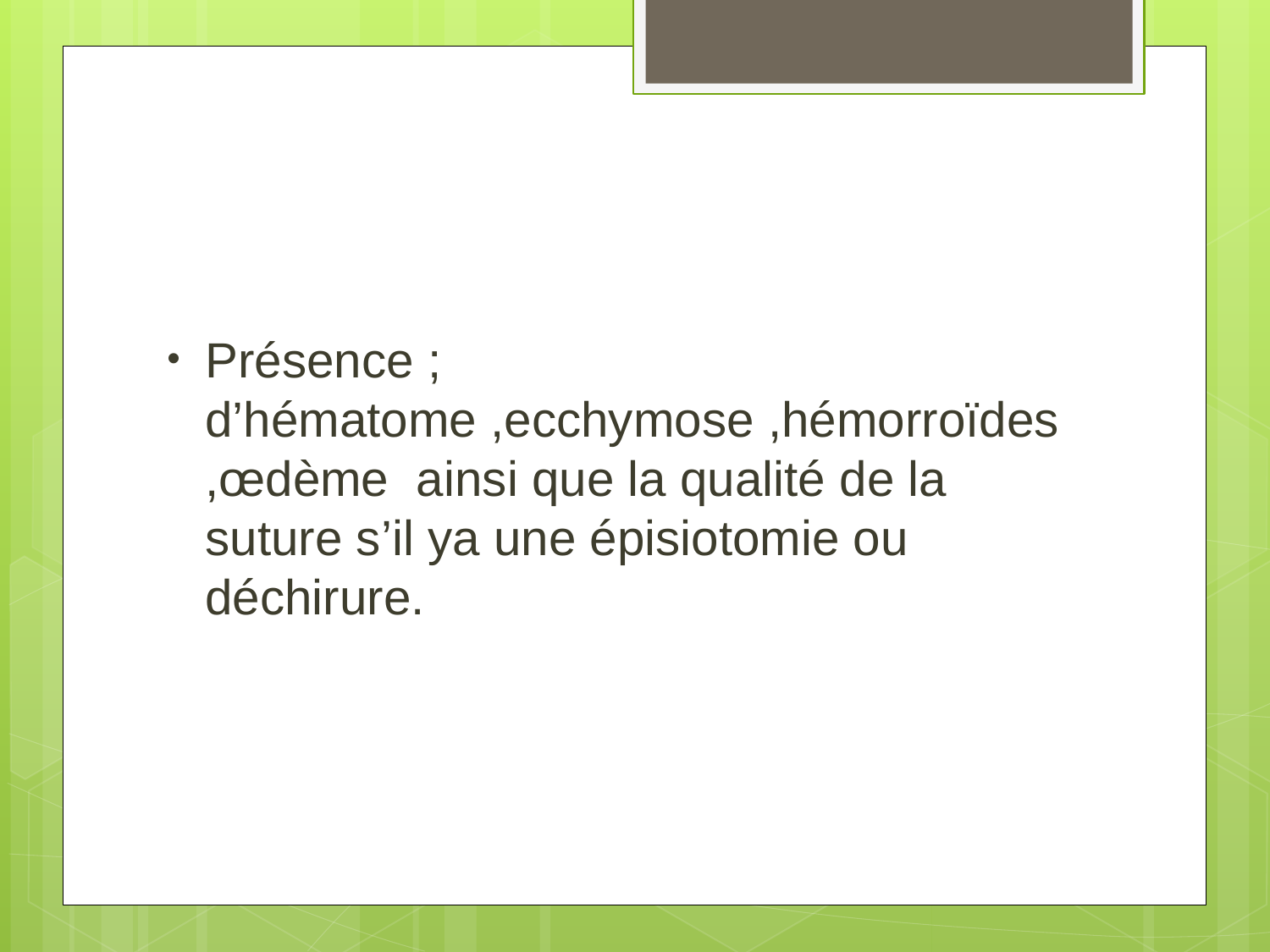

#
Présence ; d’hématome ,ecchymose ,hémorroïdes ,œdème  ainsi que la qualité de la suture s’il ya une épisiotomie ou déchirure.